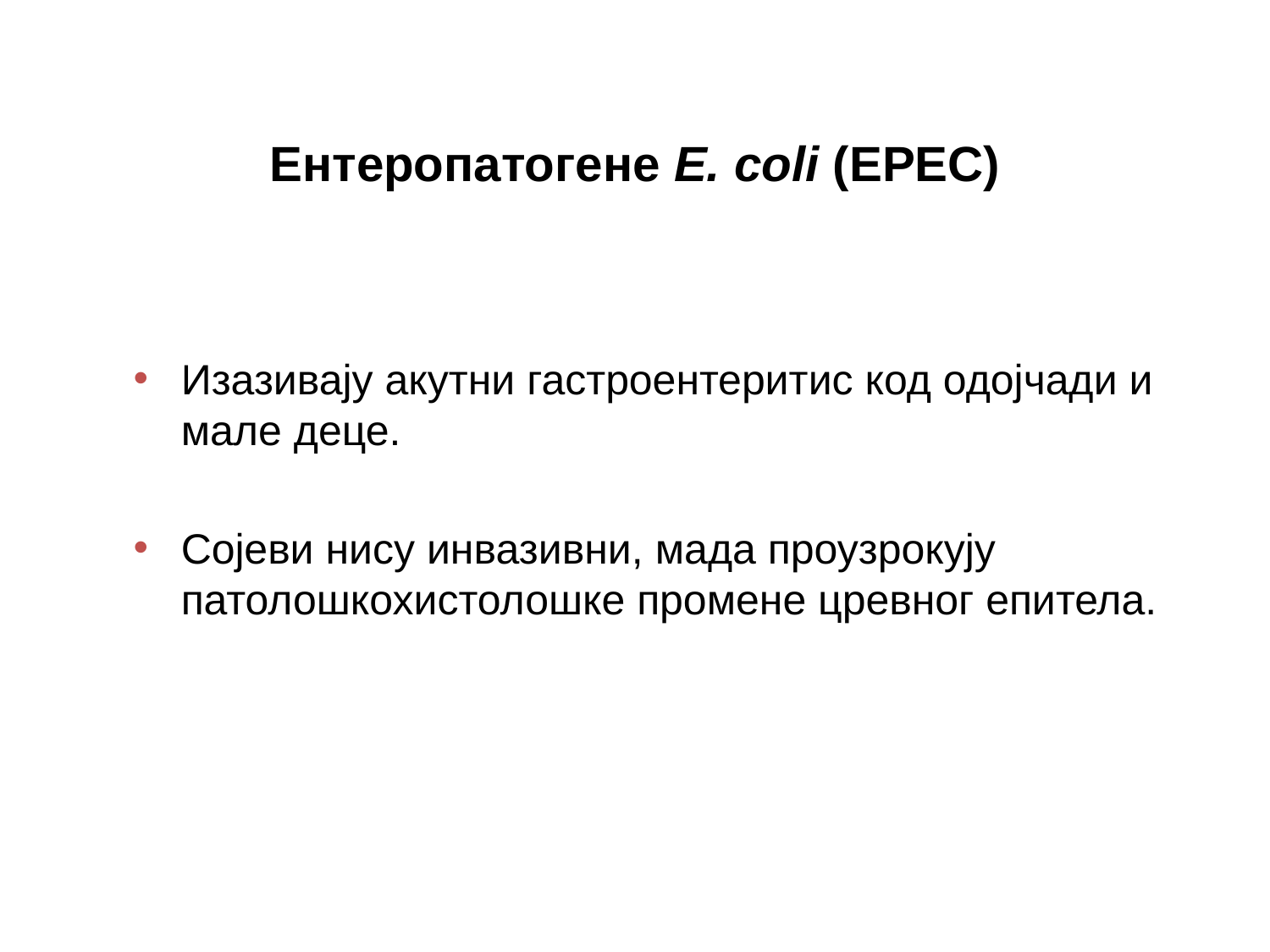

Ентеропатогене E. coli (EPEC)
Изазивају акутни гастроентеритис код одојчади и мале деце.

Сојеви нису инвазивни, мада проузрокују патолошкохистолошке промене цревног епитела.